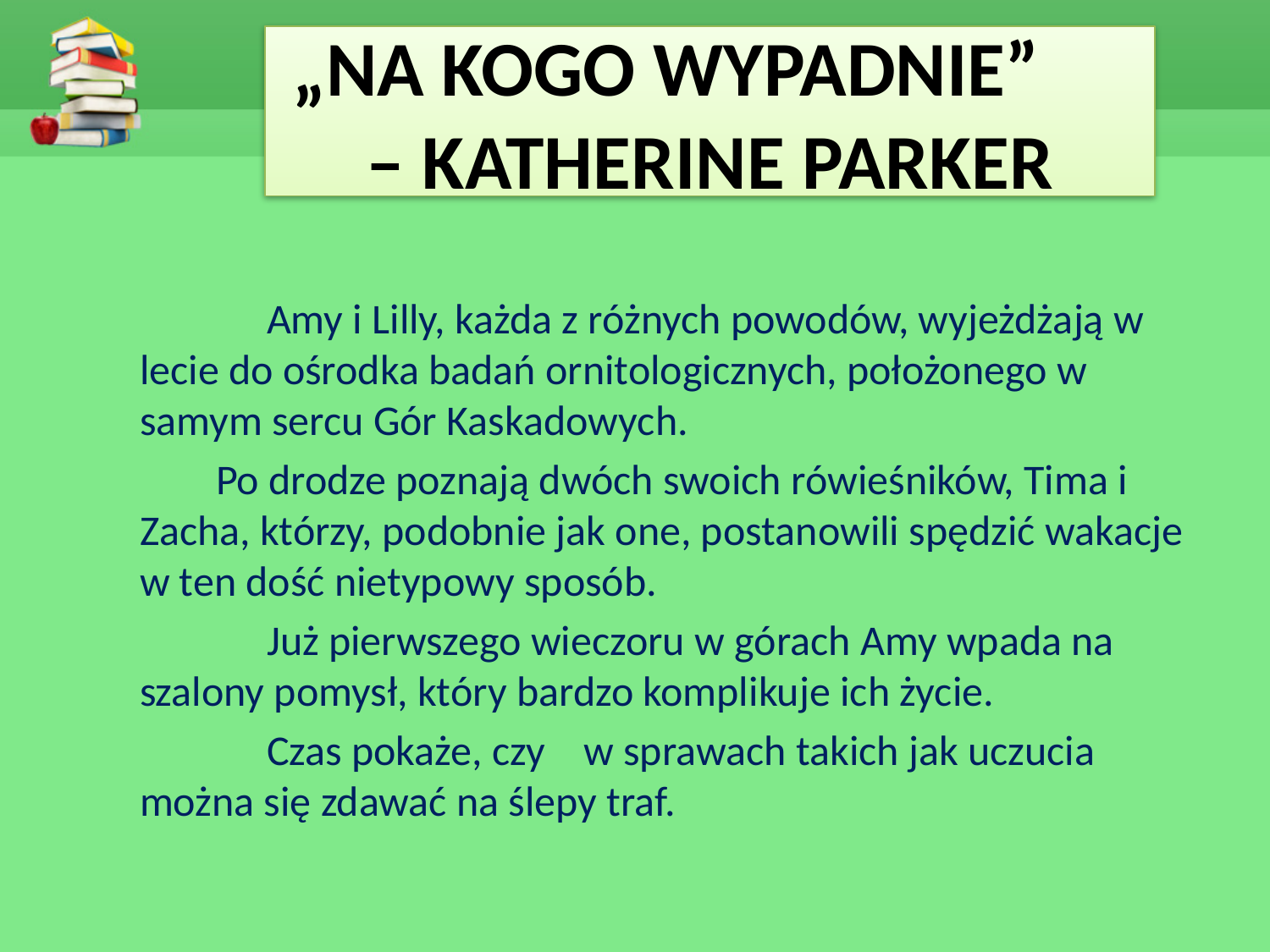

# „NA KOGO WYPADNIE”      – KATHERINE PARKER

	Amy i Lilly, każda z różnych powodów, wyjeżdżają w lecie do ośrodka badań ornitologicznych, położonego w samym sercu Gór Kaskadowych.
        Po drodze poznają dwóch swoich rówieśników, Tima i Zacha, którzy, podobnie jak one, postanowili spędzić wakacje w ten dość nietypowy sposób.
	Już pierwszego wieczoru w górach Amy wpada na szalony pomysł, który bardzo komplikuje ich życie.
	Czas pokaże, czy    w sprawach takich jak uczucia można się zdawać na ślepy traf.